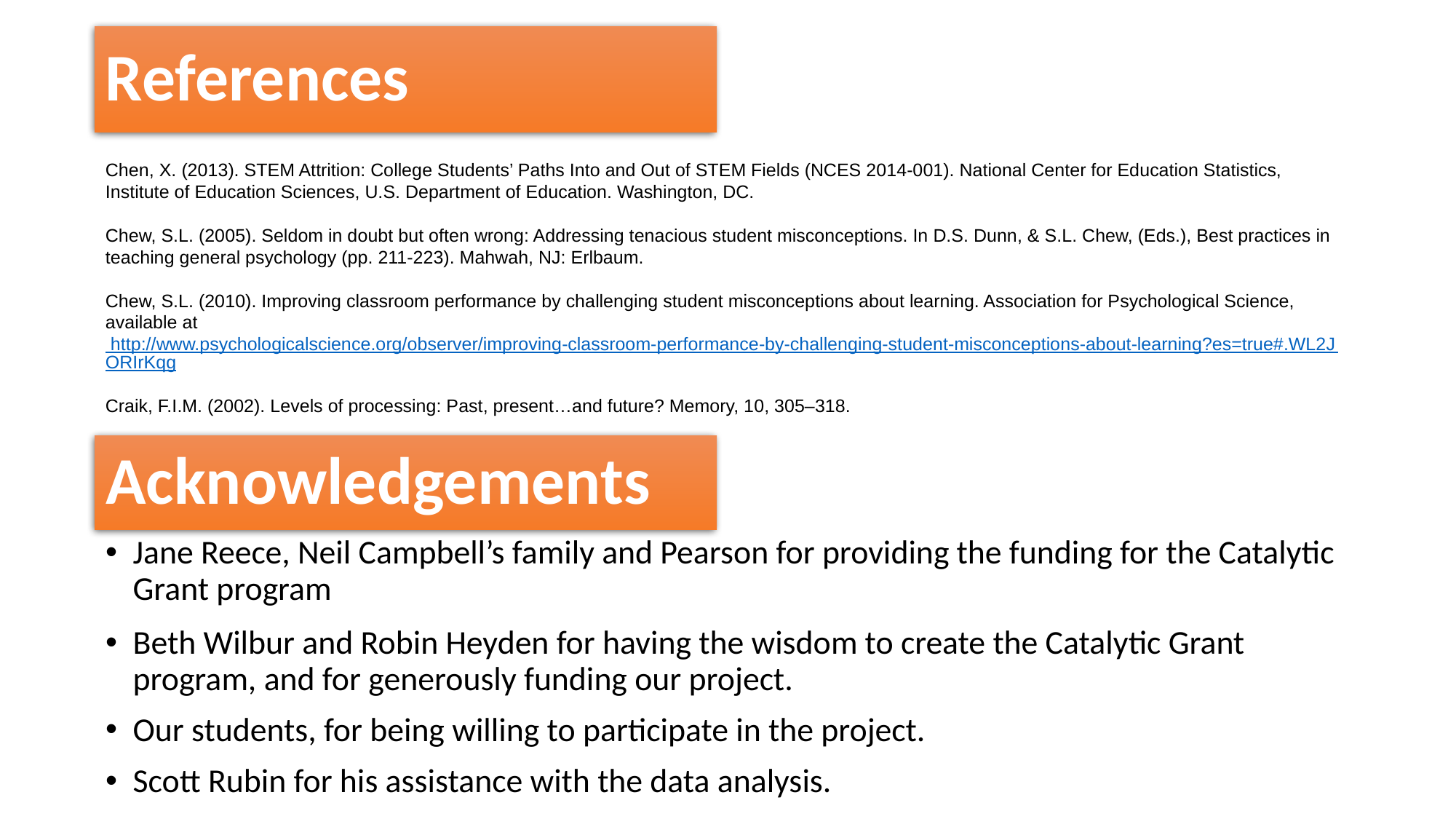

References
Chen, X. (2013). STEM Attrition: College Students’ Paths Into and Out of STEM Fields (NCES 2014-001). National Center for Education Statistics, Institute of Education Sciences, U.S. Department of Education. Washington, DC.

Chew, S.L. (2005). Seldom in doubt but often wrong: Addressing tenacious student misconceptions. In D.S. Dunn, & S.L. Chew, (Eds.), Best practices in teaching general psychology (pp. 211-223). Mahwah, NJ: Erlbaum.

Chew, S.L. (2010). Improving classroom performance by challenging student misconceptions about learning. Association for Psychological Science, available at http://www.psychologicalscience.org/observer/improving-classroom-performance-by-challenging-student-misconceptions-about-learning?es=true#.WL2JORIrKqg

Craik, F.I.M. (2002). Levels of processing: Past, present…and future? Memory, 10, 305–318.
# Acknowledgements
Jane Reece, Neil Campbell’s family and Pearson for providing the funding for the Catalytic Grant program
Beth Wilbur and Robin Heyden for having the wisdom to create the Catalytic Grant program, and for generously funding our project.
Our students, for being willing to participate in the project.
Scott Rubin for his assistance with the data analysis.